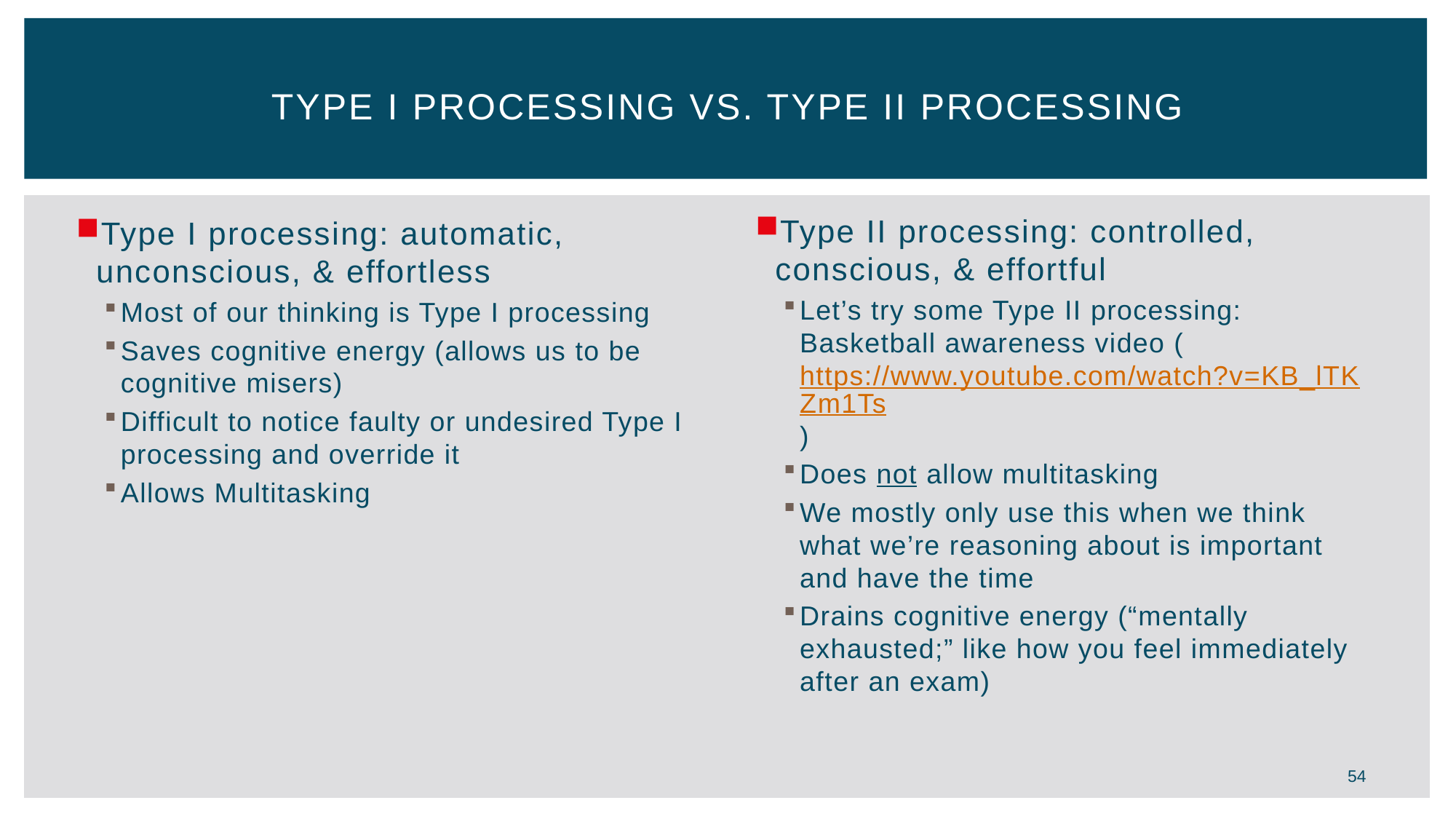

# Type I Processing vs. Type II processing

Type I processing: automatic, unconscious, & effortless
Most of our thinking is Type I processing
Saves cognitive energy (allows us to be cognitive misers)
Difficult to notice faulty or undesired Type I processing and override it
Allows Multitasking

Type II processing: controlled, conscious, & effortful
Let’s try some Type II processing: Basketball awareness video (https://www.youtube.com/watch?v=KB_lTKZm1Ts)
Does not allow multitasking
We mostly only use this when we think what we’re reasoning about is important and have the time
Drains cognitive energy (“mentally exhausted;” like how you feel immediately after an exam)

54